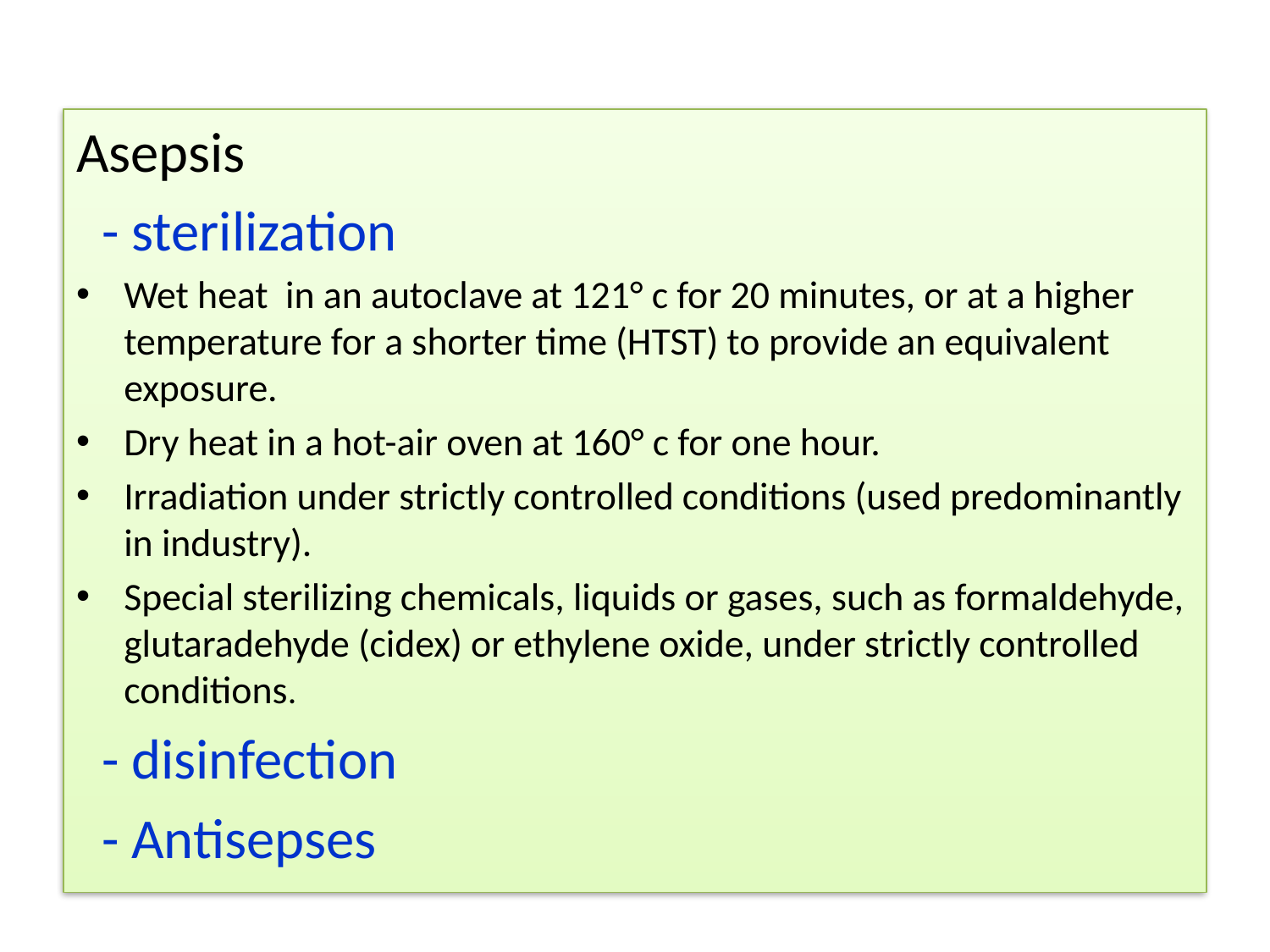

#
Asepsis
  - sterilization
Wet heat  in an autoclave at 121° c for 20 minutes, or at a higher temperature for a shorter time (HTST) to provide an equivalent exposure.
Dry heat in a hot-air oven at 160° c for one hour.
Irradiation under strictly controlled conditions (used predominantly in industry).
Special sterilizing chemicals, liquids or gases, such as formaldehyde, glutaradehyde (cidex) or ethylene oxide, under strictly controlled conditions.
  - disinfection
  - Antisepses